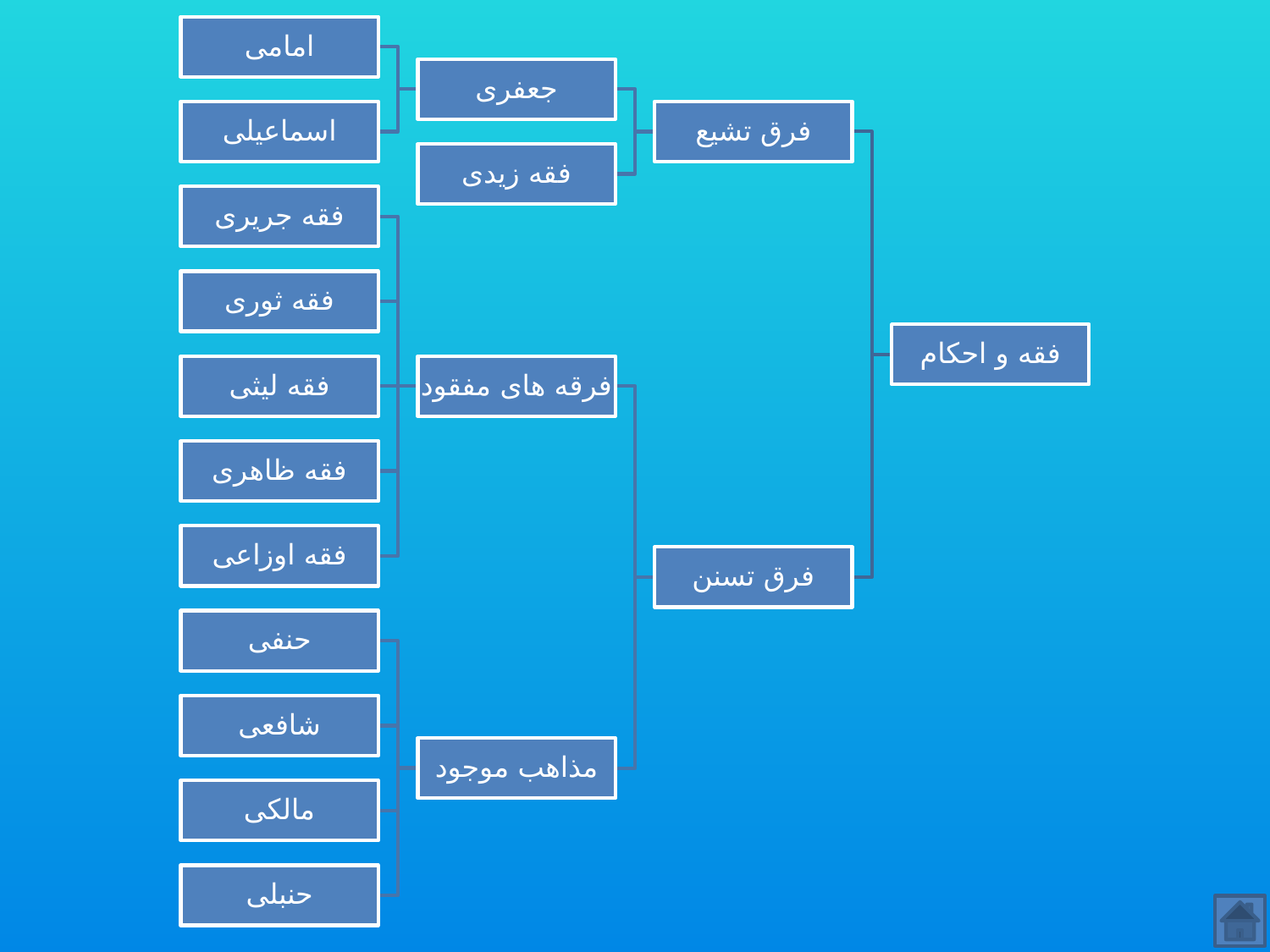

فقه و احکام
فرق تشیع
جعفری
امامی
اسماعیلی
فقه زیدی
فرق تسنن
فرقه های مفقود
فقه جریری
فقه ثوری
فقه لیثی
فقه ظاهری
فقه اوزاعی
مذاهب موجود
حنفی
شافعی
مالکی
حنبلی